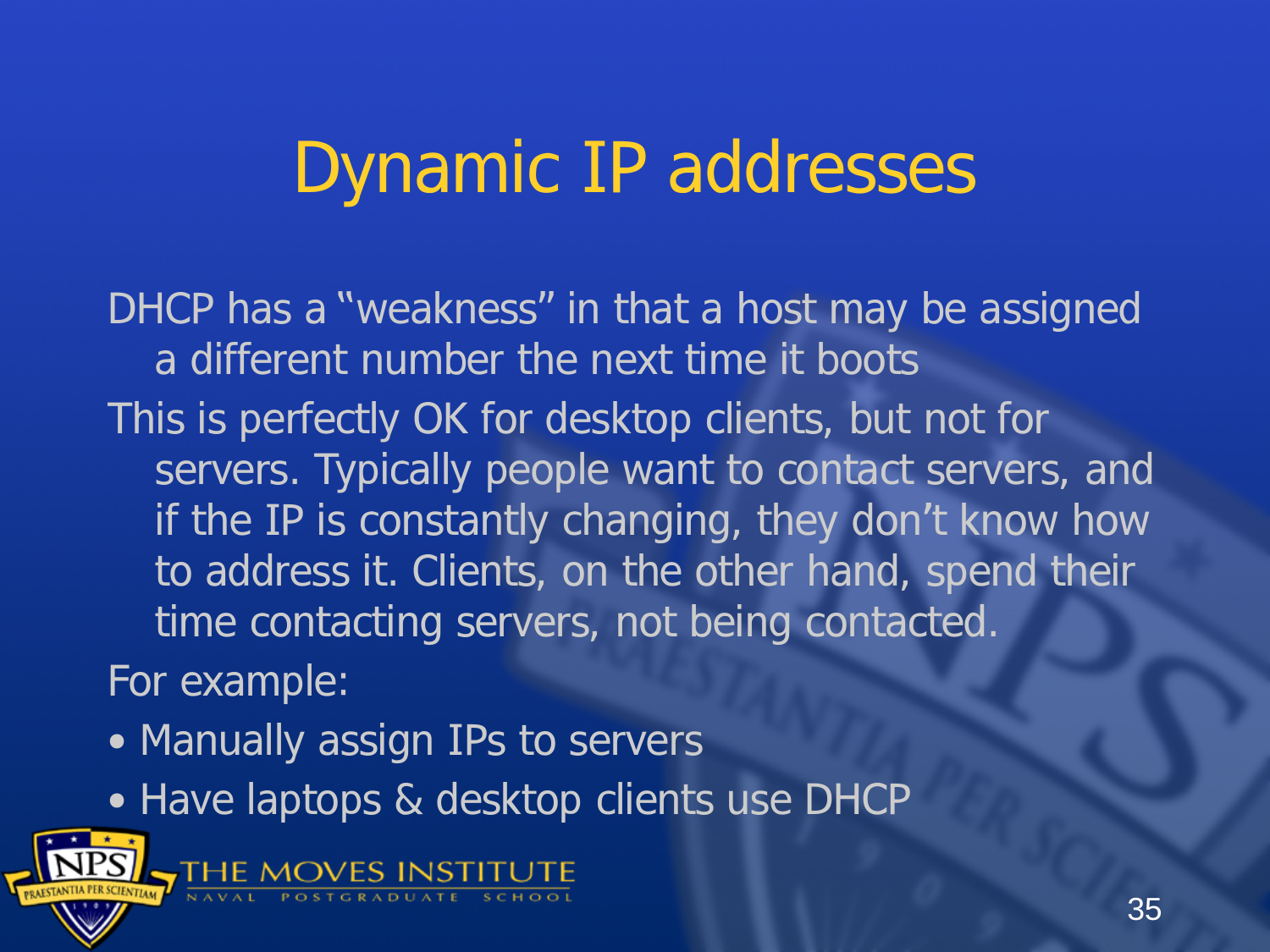

# Dynamic IP addresses
DHCP has a “weakness” in that a host may be assigned a different number the next time it boots
This is perfectly OK for desktop clients, but not for servers. Typically people want to contact servers, and if the IP is constantly changing, they don’t know how to address it. Clients, on the other hand, spend their time contacting servers, not being contacted.
For example:
• Manually assign IPs to servers
• Have laptops & desktop clients use DHCP
35